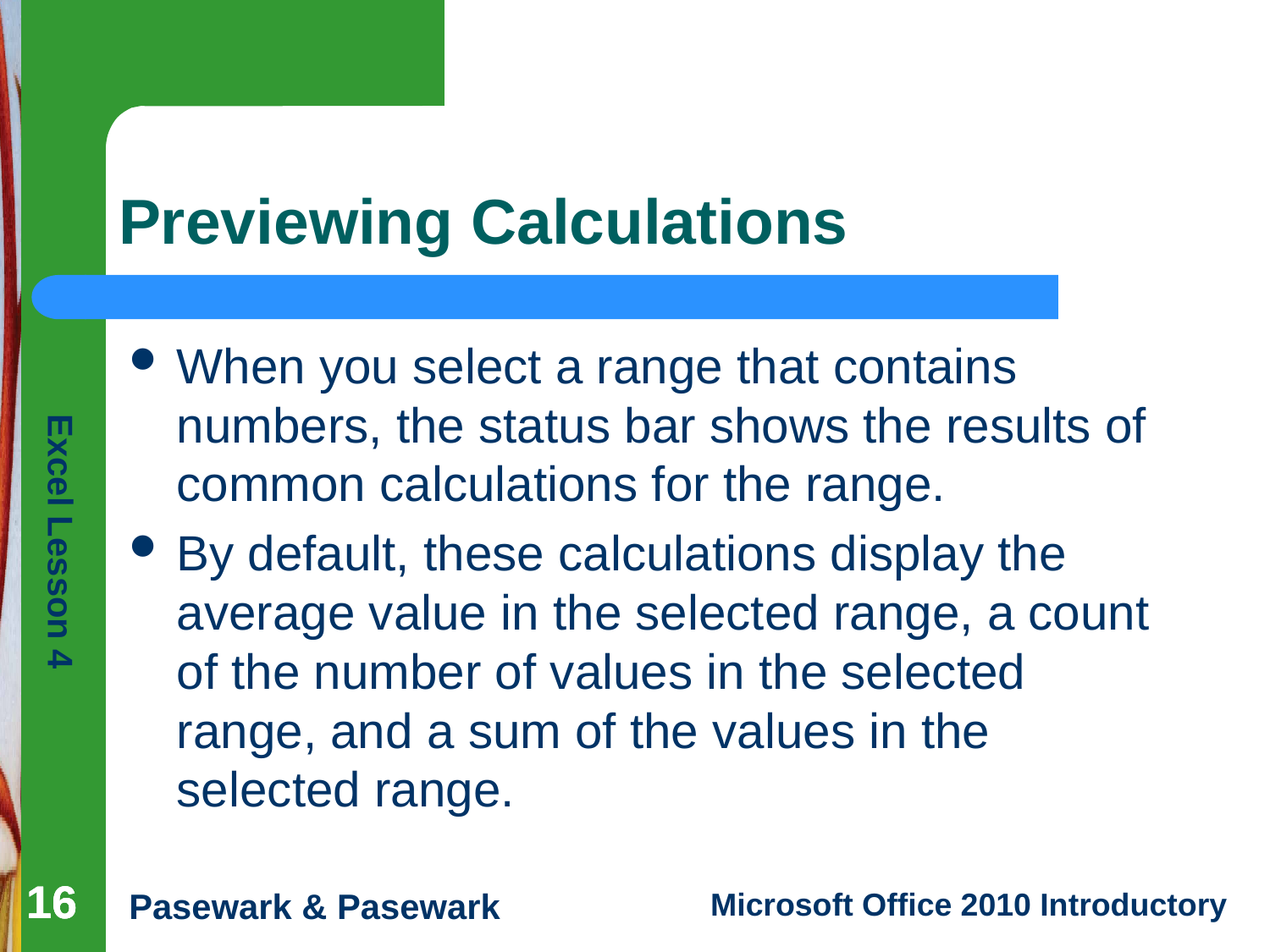

# Previewing Calculations
When you select a range that contains numbers, the status bar shows the results of common calculations for the range.
By default, these calculations display the average value in the selected range, a count of the number of values in the selected range, and a sum of the values in the selected range.
16
16
16